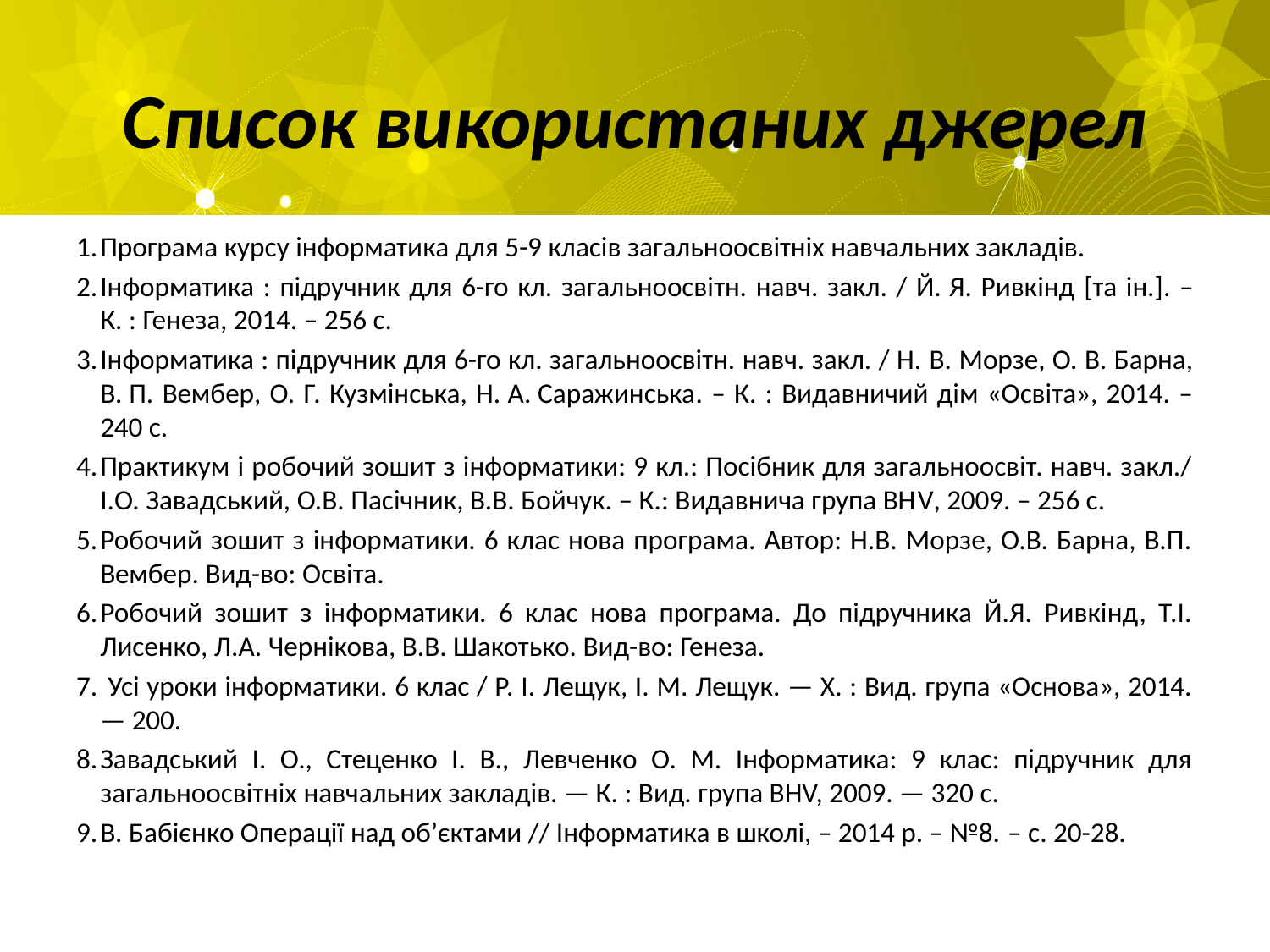

# Список використаних джерел
Програма курсу інформатика для 5-9 класів загальноосвітніх навчальних закладів.
Інформатика : підручник для 6-го кл. загальноосвітн. навч. закл. / Й. Я. Ривкінд [та ін.]. – К. : Генеза, 2014. – 256 с.
Інформатика : підручник для 6-го кл. загальноосвітн. навч. закл. / Н. В. Морзе, О. В. Барна, В. П. Вембер, О. Г. Кузмінська, Н. А. Саражинська. – К. : Видавничий дім «Освіта», 2014. – 240 с.
Практикум і робочий зошит з інформатики: 9 кл.: Посібник для загальноосвіт. навч. закл./ І.О. Завадський, О.В. Пасічник, В.В. Бойчук. – К.: Видавнича група ВНV, 2009. – 256 с.
Робочий зошит з інформатики. 6 клас нова програма. Автор: Н.В. Морзе, О.В. Барна, В.П. Вембер. Вид-во: Освіта.
Робочий зошит з інформатики. 6 клас нова програма. До підручника Й.Я. Ривкінд, Т.І. Лисенко, Л.А. Чернікова, В.В. Шакотько. Вид-во: Генеза.
 Усі уроки інформатики. 6 клас / Р. І. Лещук, І. М. Лещук. — Х. : Вид. група «Основа», 2014.— 200.
Завадський І. О., Стеценко І. В., Левченко О. М. Інформатика: 9 клас: підручник для загальноосвітніх навчальних закладів. — К. : Вид. група BHV, 2009. — 320 с.
В. Бабієнко Операції над об’єктами // Інформатика в школі, – 2014 р. – №8. – с. 20-28.